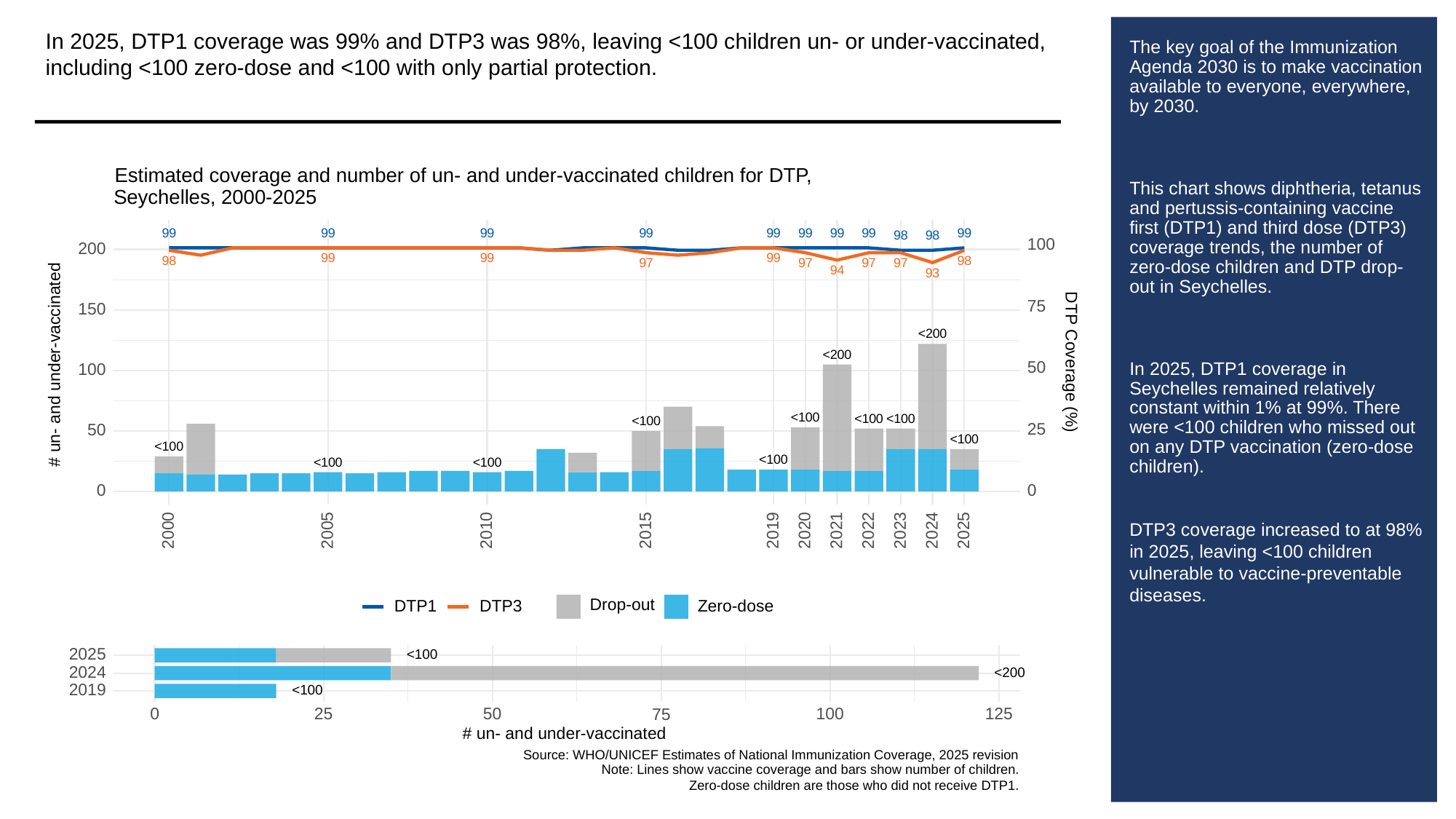

In 2025, DTP1 coverage was 99% and DTP3 was 98%, leaving <100 children un- or under-vaccinated, including <100 zero-dose and <100 with only partial protection.
# The key goal of the Immunization Agenda 2030 is to make vaccination available to everyone, everywhere, by 2030.

This chart shows diphtheria, tetanus and pertussis-containing vaccine first (DTP1) and third dose (DTP3) coverage trends, the number of zero-dose children and DTP drop-out in Seychelles.

In 2025, DTP1 coverage in Seychelles remained relatively constant within 1% at 99%. There were <100 children who missed out on any DTP vaccination (zero-dose children).

DTP3 coverage increased to at 98% in 2025, leaving <100 children vulnerable to vaccine-preventable diseases.

Estimated coverage and number of un- and under-vaccinated children for DTP,
Seychelles, 2000-2025

99
99
99
99
99
99
99
99
99
98
98
100
200

99
99
99
98
98
97
97
97
97
94
93

75
150

<200

<200
DTP Coverage (%)
# un- and under-vaccinated
50
100

<100
<100
<100
<100

25
50

<100
<100

<100

<100
<100

0
0

2023
2000
2005
2010
2015
2019
2020
2021
2022
2024
2025

Drop-out
DTP3
Zero-dose
DTP1

2025
<100

2024
<200

2019
<100

0
25
50
100
125
75
# un- and under-vaccinated
Source: WHO/UNICEF Estimates of National Immunization Coverage, 2025 revision
Note: Lines show vaccine coverage and bars show number of children.
Zero-dose children are those who did not receive DTP1.